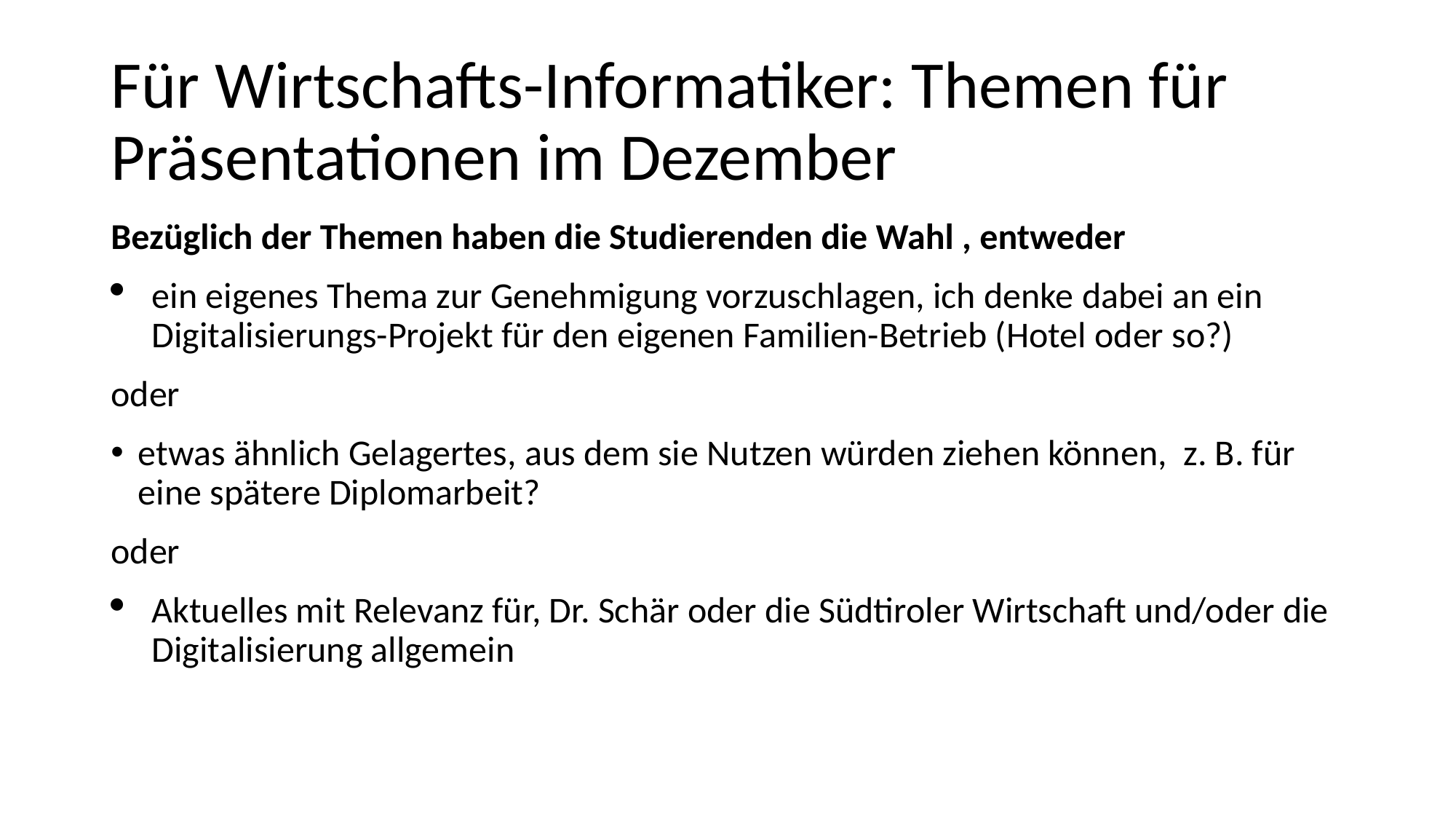

# Für Wirtschafts-Informatiker: Themen für Präsentationen im Dezember
Bezüglich der Themen haben die Studierenden die Wahl , entweder
ein eigenes Thema zur Genehmigung vorzuschlagen, ich denke dabei an ein Digitalisierungs-Projekt für den eigenen Familien-Betrieb (Hotel oder so?)
oder
etwas ähnlich Gelagertes, aus dem sie Nutzen würden ziehen können,  z. B. für eine spätere Diplomarbeit?
oder
Aktuelles mit Relevanz für, Dr. Schär oder die Südtiroler Wirtschaft und/oder die Digitalisierung allgemein